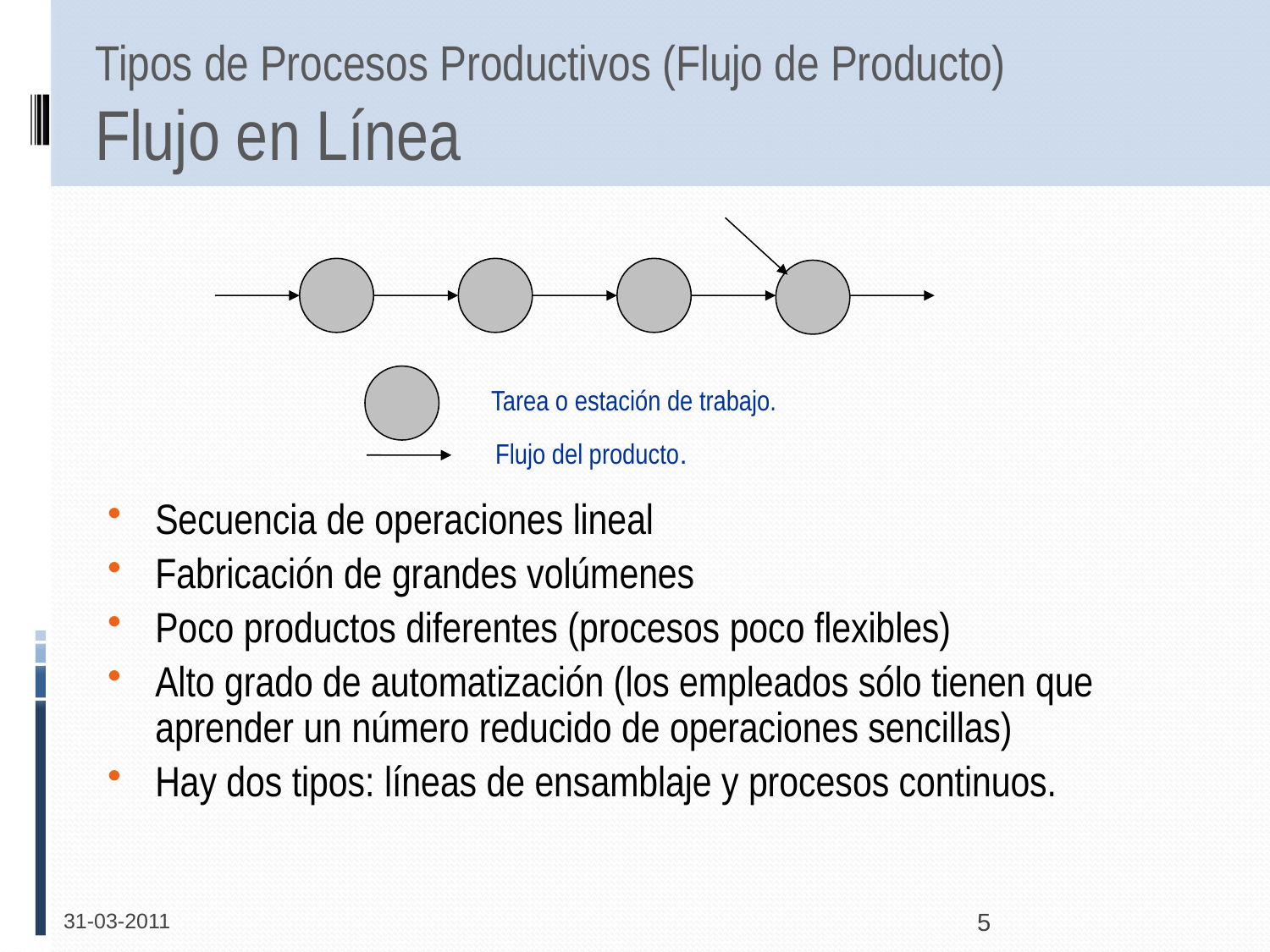

# Tipos de Procesos Productivos (Flujo de Producto) Flujo en Línea

Secuencia de operaciones lineal
Fabricación de grandes volúmenes
Poco productos diferentes (procesos poco flexibles)
Alto grado de automatización (los empleados sólo tienen que aprender un número reducido de operaciones sencillas)
Hay dos tipos: líneas de ensamblaje y procesos continuos.

Tarea o estación de trabajo.
Flujo del producto.

31-03-2011
5